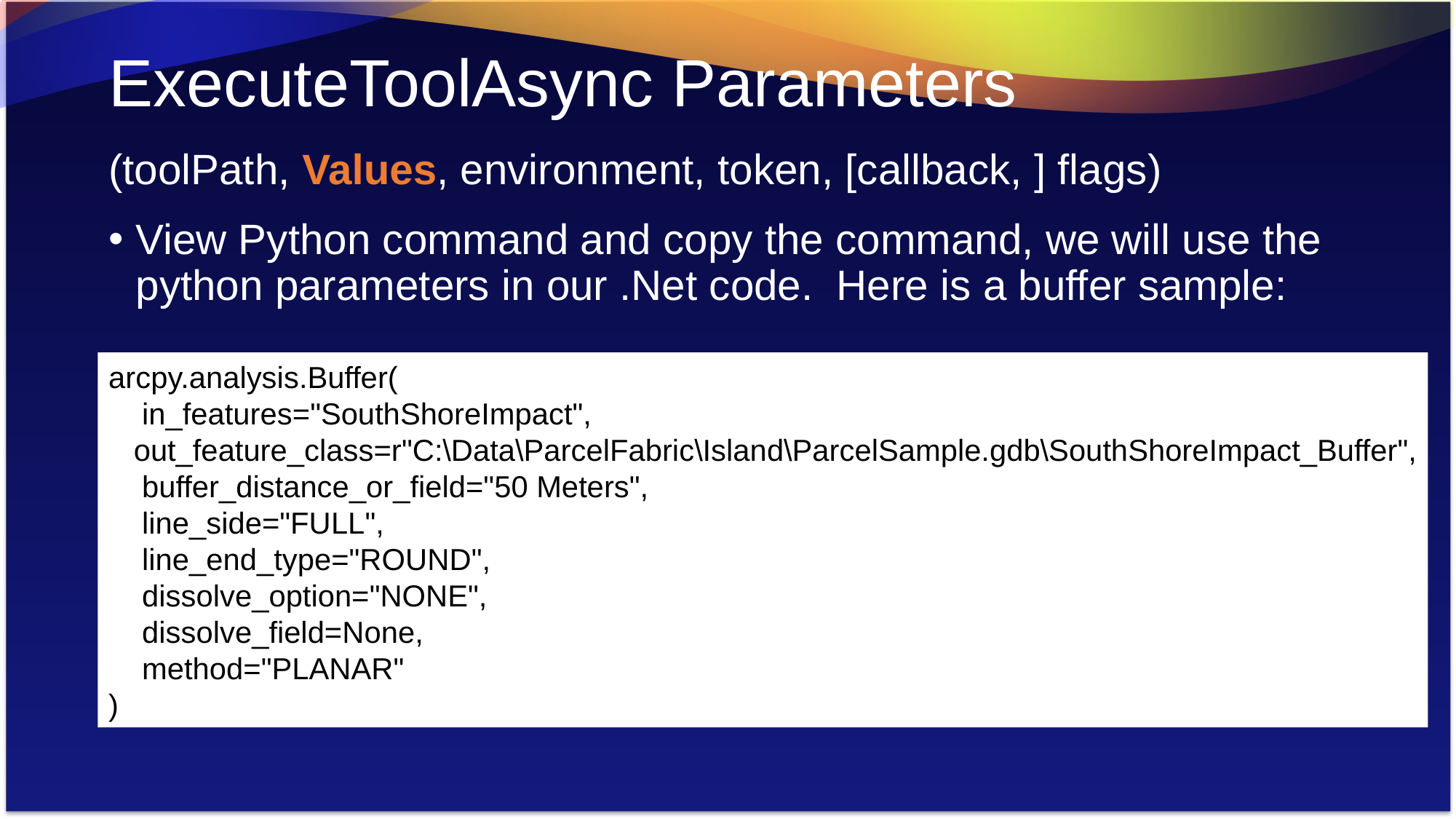

# ExecuteToolAsync Parameters
(toolPath, Values, environment, token, [callback, ] flags)
View Python command and copy the command, we will use the python parameters in our .Net code.  Here is a buffer sample:
arcpy.analysis.Buffer(
    in_features="SouthShoreImpact",
   out_feature_class=r"C:\Data\ParcelFabric\Island\ParcelSample.gdb\SouthShoreImpact_Buffer",
    buffer_distance_or_field="50 Meters",
    line_side="FULL",
    line_end_type="ROUND",
    dissolve_option="NONE",
    dissolve_field=None,
    method="PLANAR"
)